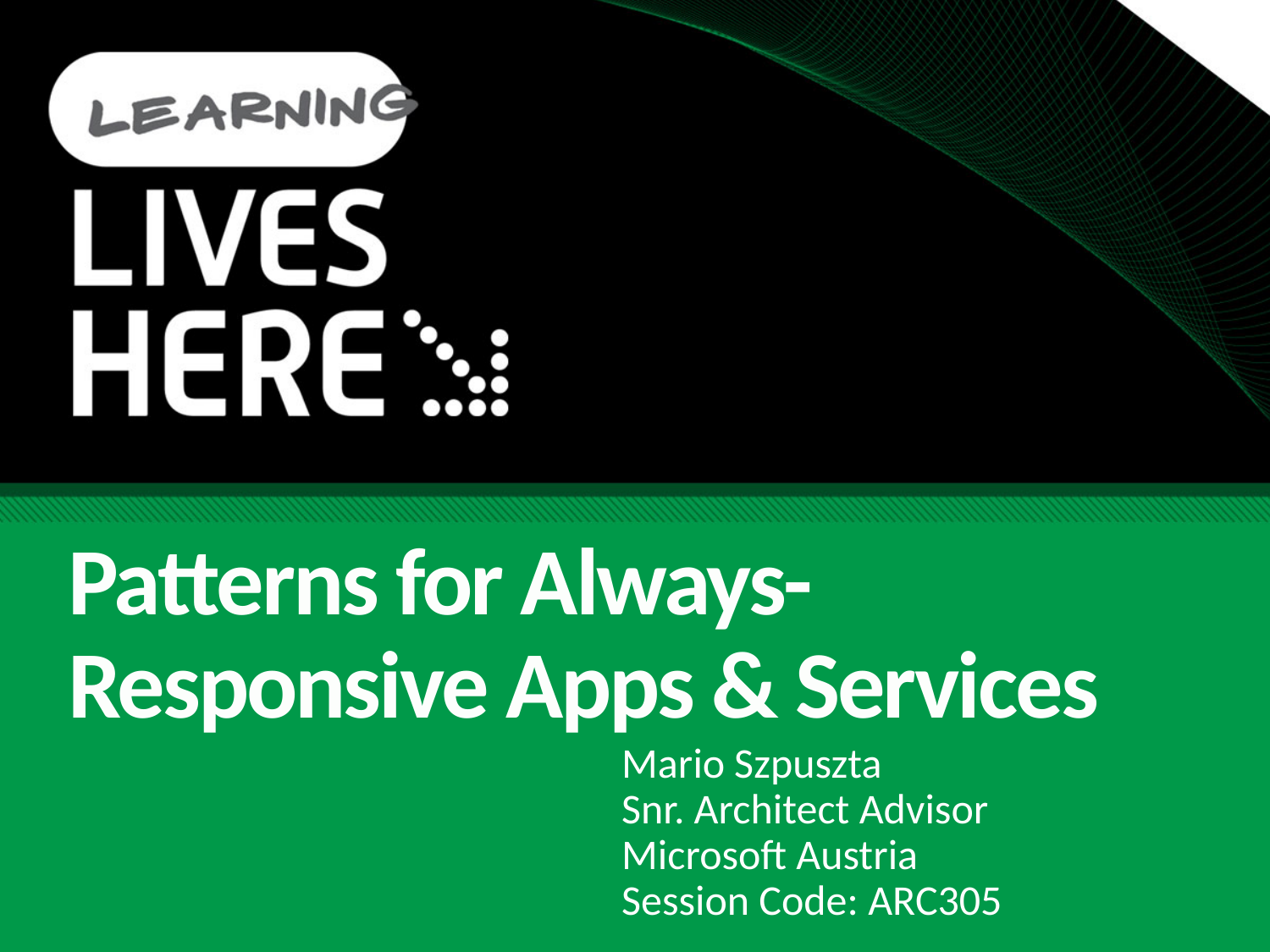

# Patterns for Always-Responsive Apps & Services
Mario Szpuszta
Snr. Architect Advisor
Microsoft Austria
Session Code: ARC305